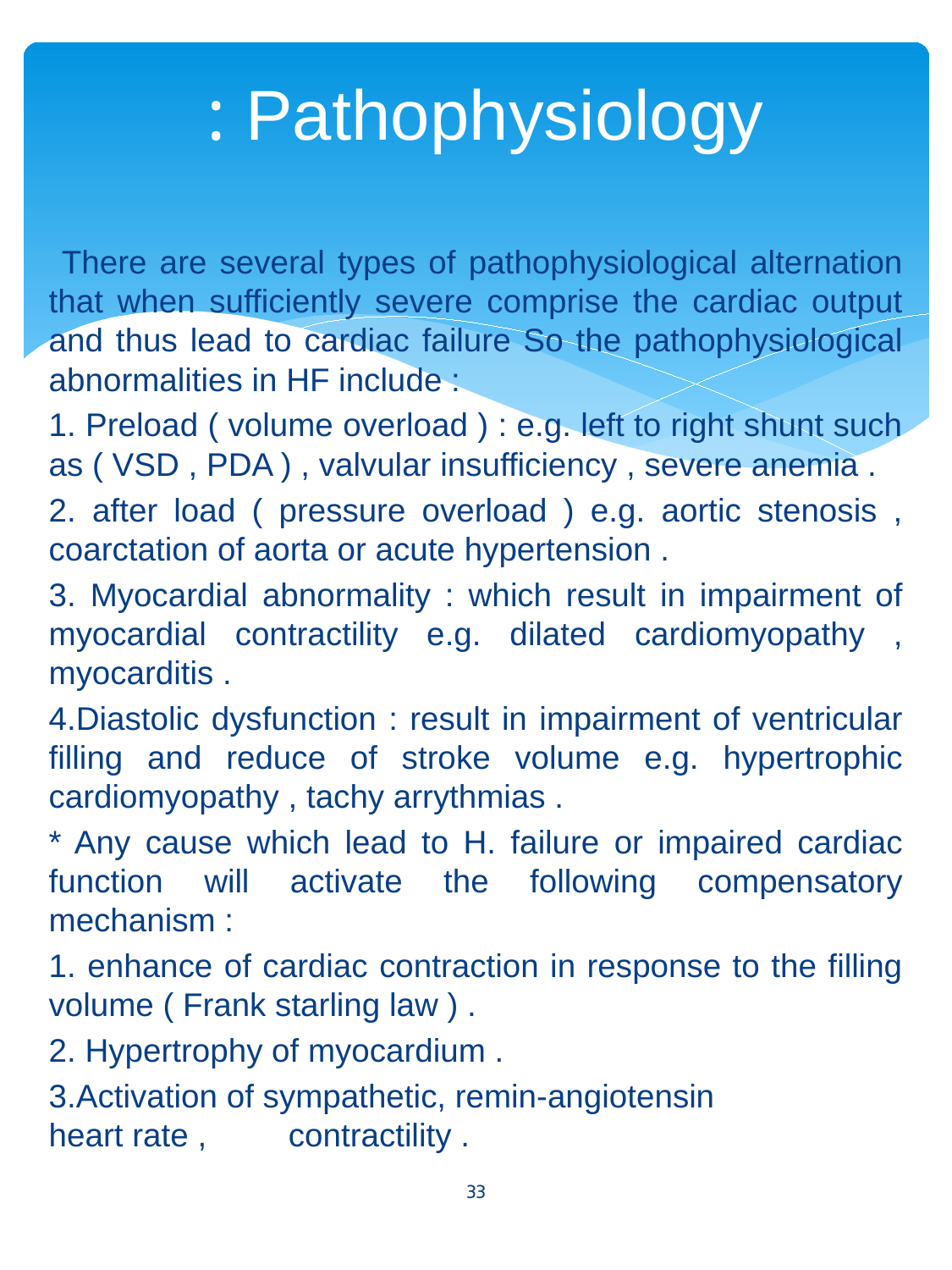

# Pathophysiology :
 There are several types of pathophysiological alternation that when sufficiently severe comprise the cardiac output and thus lead to cardiac failure So the pathophysiological abnormalities in HF include :
1. Preload ( volume overload ) : e.g. left to right shunt such as ( VSD , PDA ) , valvular insufficiency , severe anemia .
2. after load ( pressure overload ) e.g. aortic stenosis , coarctation of aorta or acute hypertension .
3. Myocardial abnormality : which result in impairment of myocardial contractility e.g. dilated cardiomyopathy , myocarditis .
4.Diastolic dysfunction : result in impairment of ventricular filling and reduce of stroke volume e.g. hypertrophic cardiomyopathy , tachy arrythmias .
* Any cause which lead to H. failure or impaired cardiac function will activate the following compensatory mechanism :
1. enhance of cardiac contraction in response to the filling volume ( Frank starling law ) .
2. Hypertrophy of myocardium .
3.Activation of sympathetic, remin-angiotensin                heart rate ,         contractility .
33